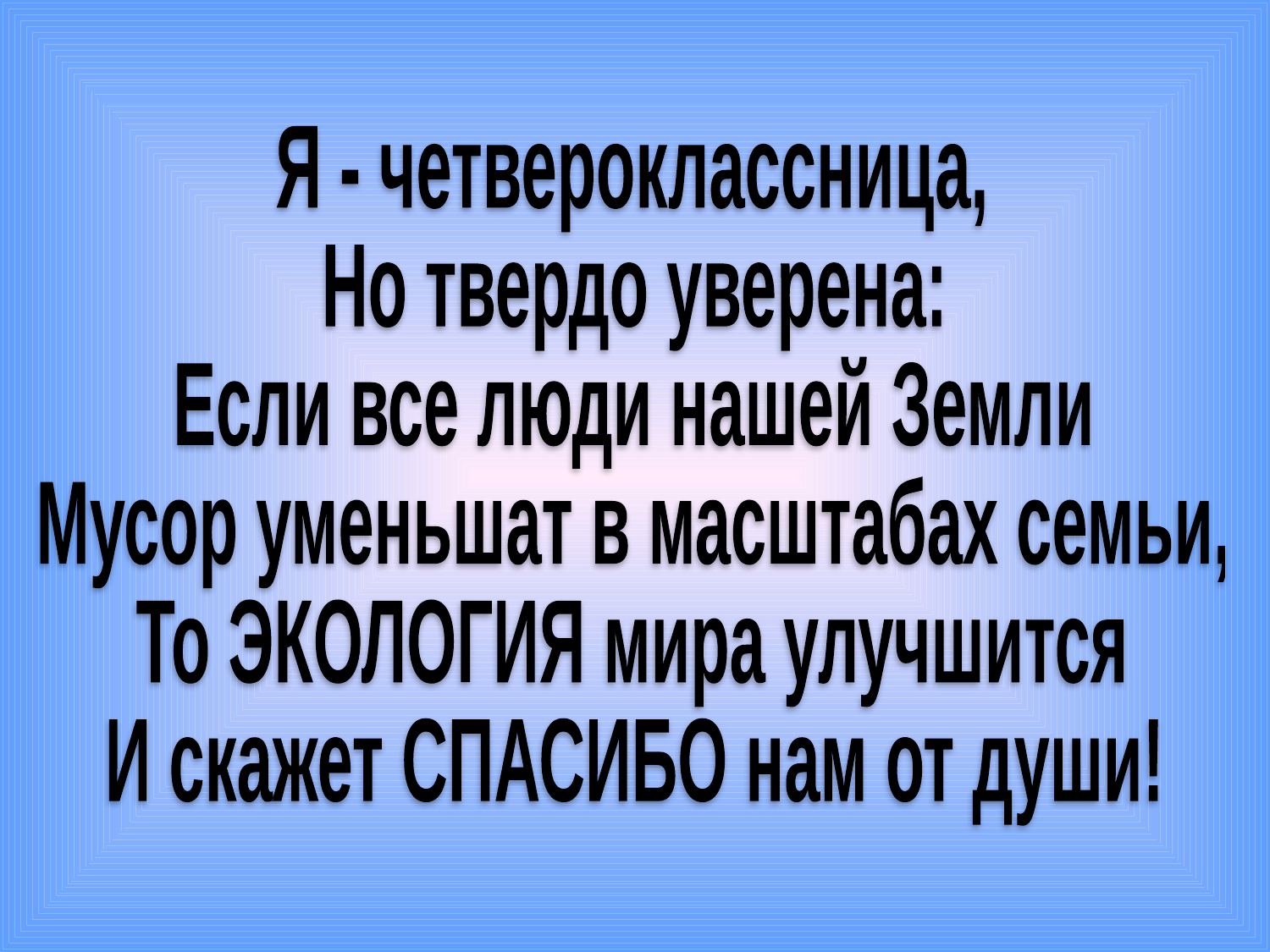

Я - четвероклассница,
Но твердо уверена:
Если все люди нашей Земли
Мусор уменьшат в масштабах семьи,
То ЭКОЛОГИЯ мира улучшится
И скажет СПАСИБО нам от души!
#